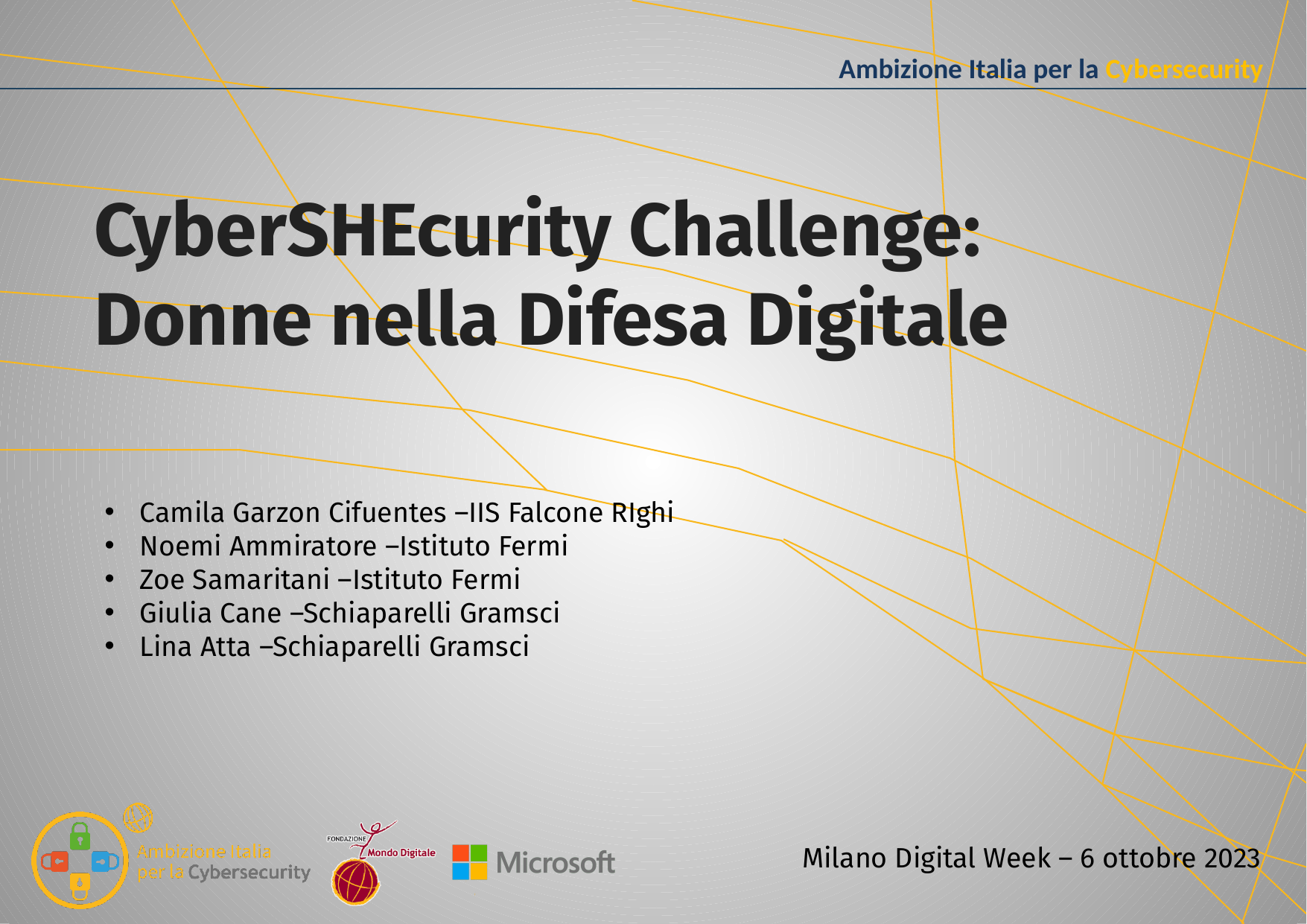

# CyberSHEcurity Challenge: Donne nella Difesa Digitale

Camila Garzon Cifuentes –IIS Falcone RIghi
Noemi Ammiratore –Istituto Fermi
Zoe Samaritani –Istituto Fermi
Giulia Cane –Schiaparelli Gramsci
Lina Atta –Schiaparelli Gramsci

Milano Digital Week – 6 ottobre 2023